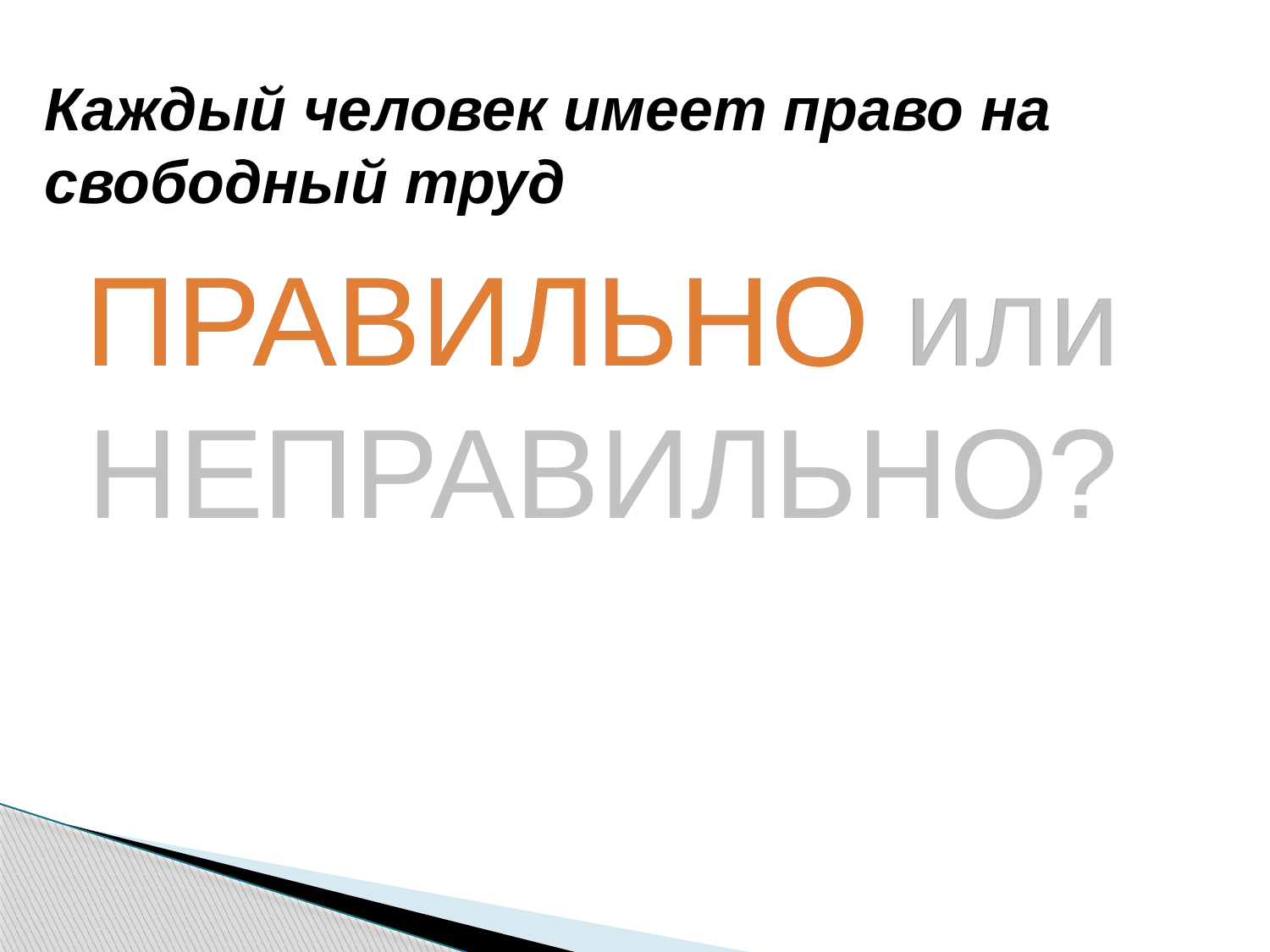

# Каждый человек имеет право на свободный труд